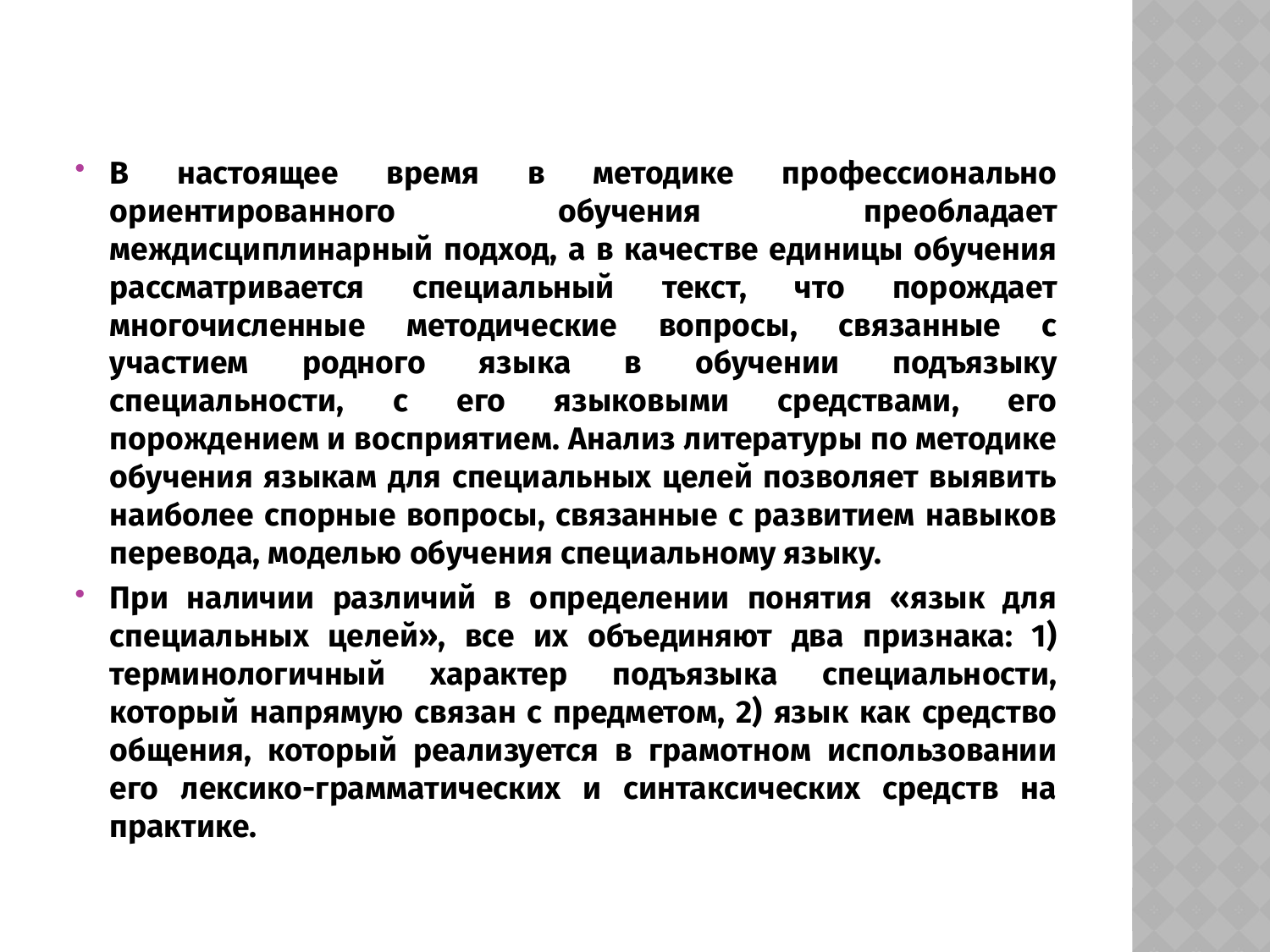

В настоящее время в методике профессионально ориентированного обучения преобладает междисциплинарный подход, а в качестве единицы обучения рассматривается специальный текст, что порождает многочисленные методические вопросы, связанные с участием родного языка в обучении подъязыку специальности, с его языковыми средствами, его порождением и восприятием. Анализ литературы по методике обучения языкам для специальных целей позволяет выявить наиболее спорные вопросы, связанные с развитием навыков перевода, моделью обучения специальному языку.
При наличии различий в определении понятия «язык для специальных целей», все их объединяют два признака: 1) терминологичный характер подъязыка специальности, который напрямую связан с предметом, 2) язык как средство общения, который реализуется в грамотном использовании его лексико-грамматических и синтаксических средств на практике.